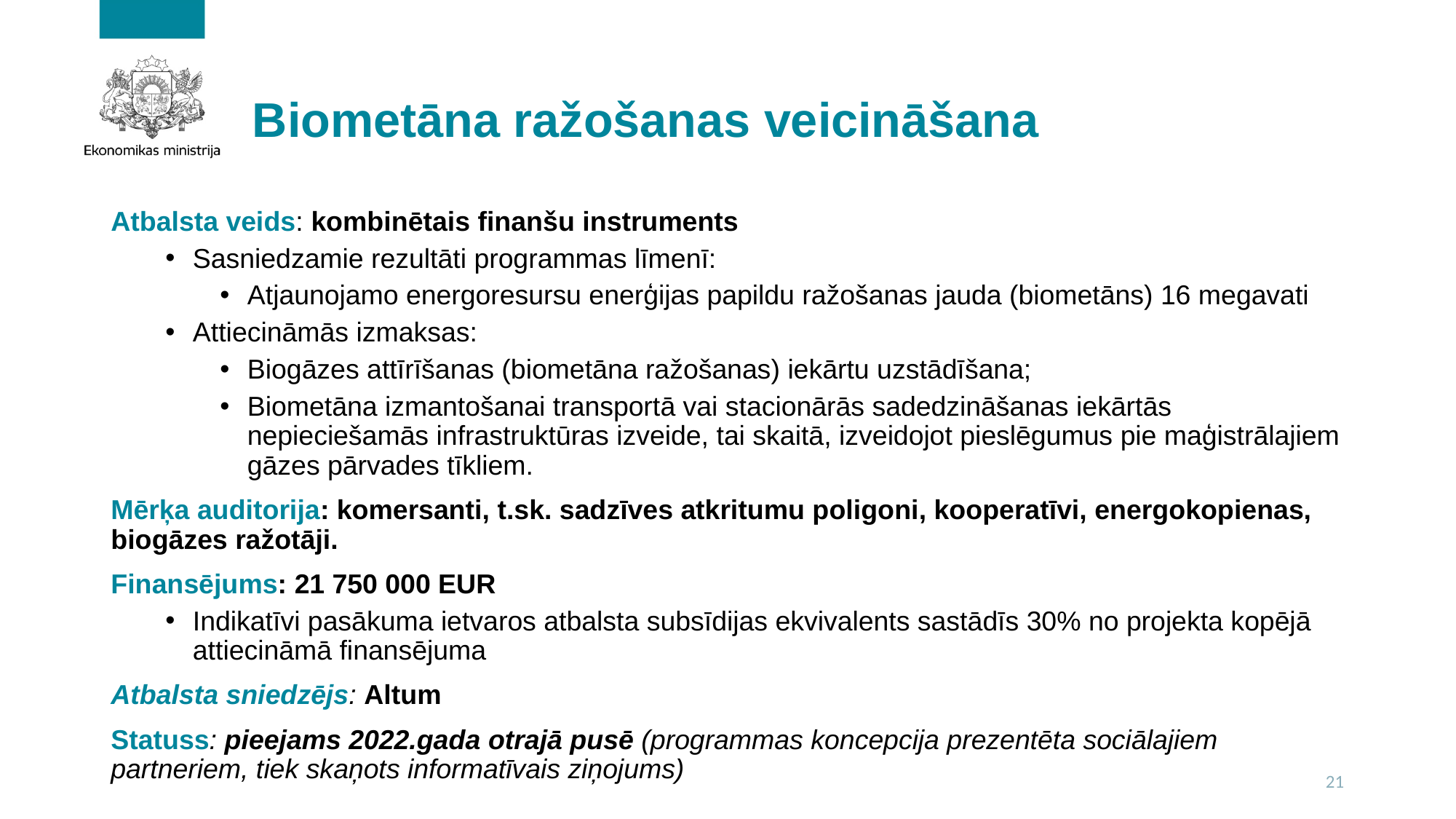

# Biometāna ražošanas veicināšana
Atbalsta veids: kombinētais finanšu instruments
Sasniedzamie rezultāti programmas līmenī:
Atjaunojamo energoresursu enerģijas papildu ražošanas jauda (biometāns) 16 megavati
Attiecināmās izmaksas:
Biogāzes attīrīšanas (biometāna ražošanas) iekārtu uzstādīšana;
Biometāna izmantošanai transportā vai stacionārās sadedzināšanas iekārtās nepieciešamās infrastruktūras izveide, tai skaitā, izveidojot pieslēgumus pie maģistrālajiem gāzes pārvades tīkliem.
Mērķa auditorija: komersanti, t.sk. sadzīves atkritumu poligoni, kooperatīvi, energokopienas, biogāzes ražotāji.
Finansējums: 21 750 000 EUR
Indikatīvi pasākuma ietvaros atbalsta subsīdijas ekvivalents sastādīs 30% no projekta kopējā attiecināmā finansējuma
Atbalsta sniedzējs: Altum
Statuss: pieejams 2022.gada otrajā pusē (programmas koncepcija prezentēta sociālajiem partneriem, tiek skaņots informatīvais ziņojums)
21